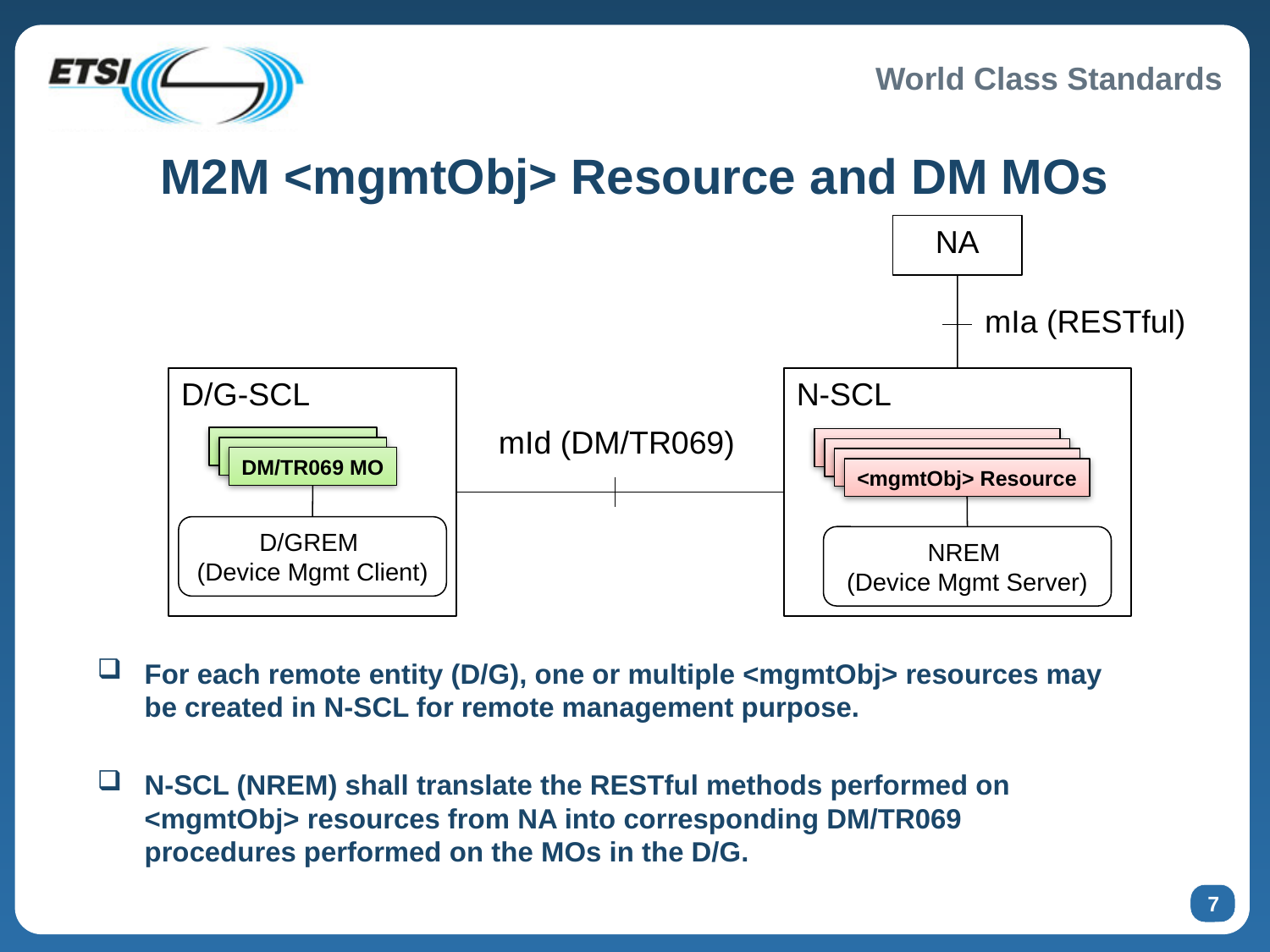

# M2M <mgmtObj> Resource and DM MOs
NA
mIa (RESTful)
D/G-SCL
N-SCL
mId (DM/TR069)
DM/TR069 MO
<mgmtObj> Resource
DM/TR069 MO
<mgmtObj> Resource
DM/TR069 MO
<mgmtObj> Resource
<mgmtObj> Resource
D/GREM
(Device Mgmt Client)
NREM
(Device Mgmt Server)
For each remote entity (D/G), one or multiple <mgmtObj> resources may be created in N-SCL for remote management purpose.

N-SCL (NREM) shall translate the RESTful methods performed on <mgmtObj> resources from NA into corresponding DM/TR069 procedures performed on the MOs in the D/G.

7